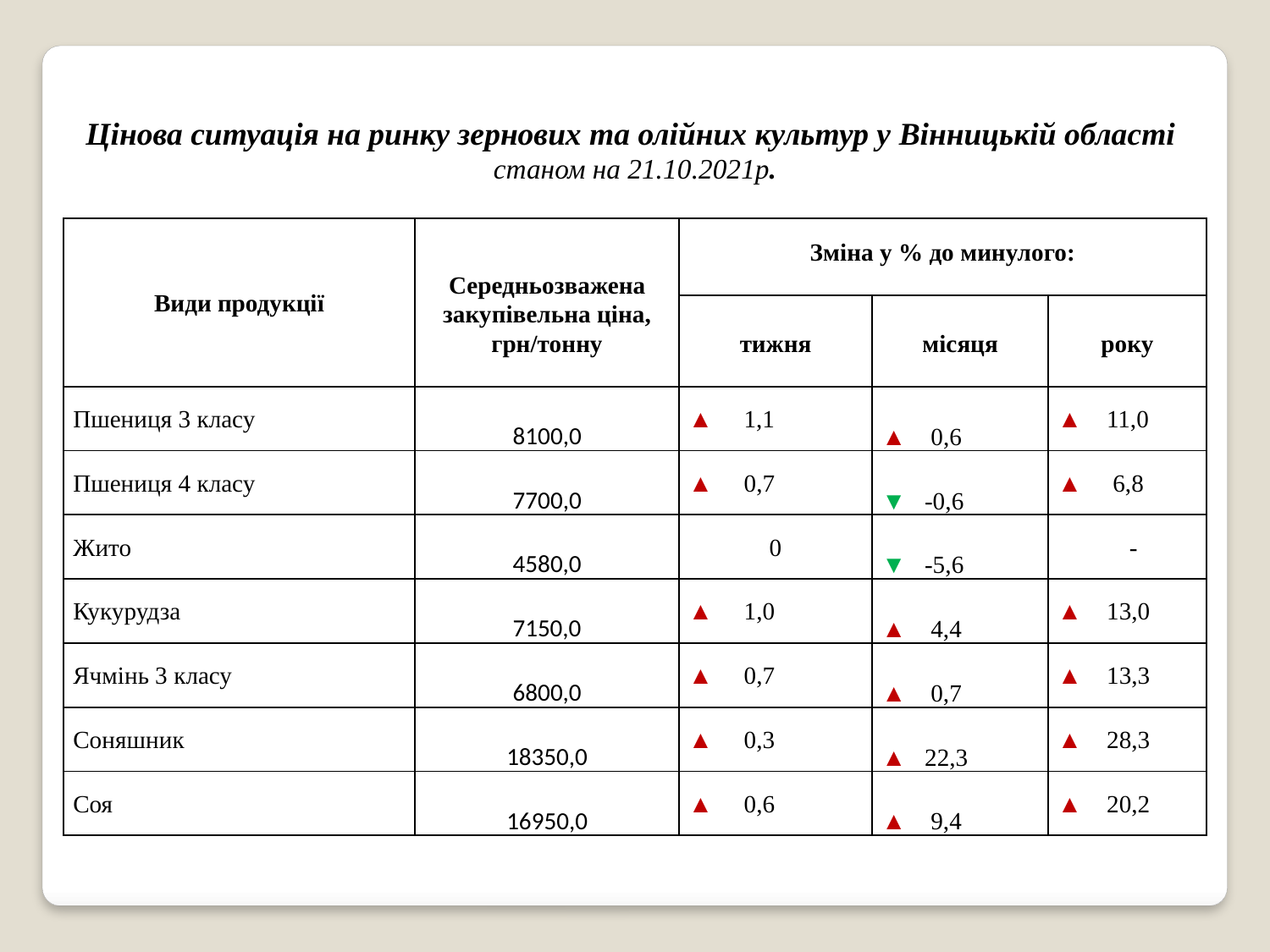

| Цінова ситуація на ринку зернових та олійних культур у Вінницькій області станом на 21.10.2021р. |  |  |  |  |
| --- | --- | --- | --- | --- |
| Види продукції | Середньозважена закупівельна ціна, грн/тонну | Зміна у % до минулого: |  |  |
|  |  | тижня | місяця | року |
| Пшениця 3 класу | 8100,0 | ▲ 1,1 | ▲ 0,6 | ▲ 11,0 |
| Пшениця 4 класу | 7700,0 | ▲ 0,7 | ▼ -0,6 | ▲ 6,8 |
| Жито | 4580,0 | 0 | ▼ -5,6 | - |
| Кукурудза | 7150,0 | ▲ 1,0 | ▲ 4,4 | ▲ 13,0 |
| Ячмінь 3 класу | 6800,0 | ▲ 0,7 | ▲ 0,7 | ▲ 13,3 |
| Соняшник | 18350,0 | ▲ 0,3 | ▲ 22,3 | ▲ 28,3 |
| Соя | 16950,0 | ▲ 0,6 | ▲ 9,4 | ▲ 20,2 |